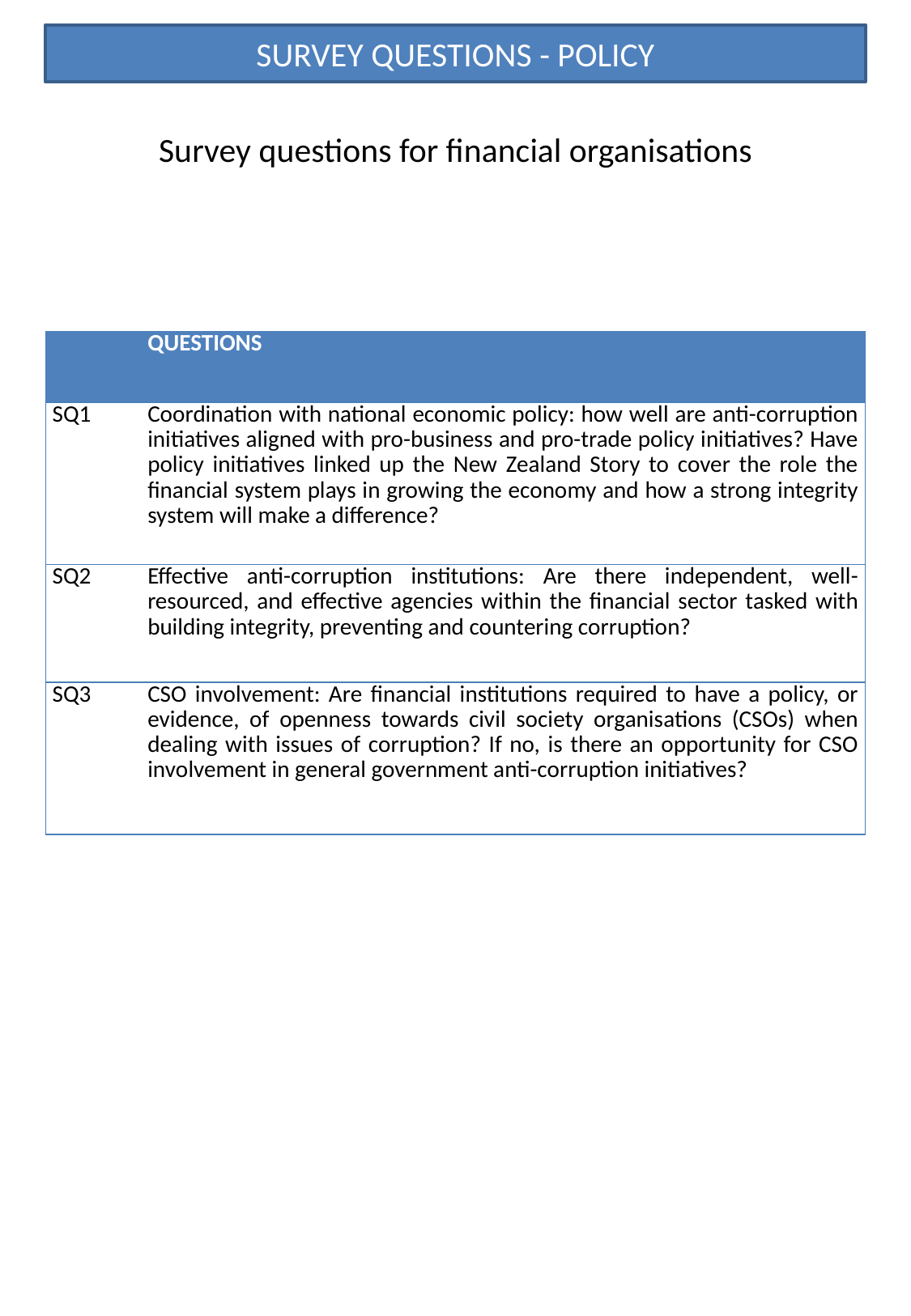

SURVEY QUESTIONS - POLICY
# Survey questions for financial organisations
|  | QUESTIONS |
| --- | --- |
| SQ1 | Coordination with national economic policy: how well are anti-corruption initiatives aligned with pro-business and pro-trade policy initiatives? Have policy initiatives linked up the New Zealand Story to cover the role the financial system plays in growing the economy and how a strong integrity system will make a difference? |
| SQ2 | Effective anti-corruption institutions: Are there independent, well-resourced, and effective agencies within the financial sector tasked with building integrity, preventing and countering corruption? |
| SQ3 | CSO involvement: Are financial institutions required to have a policy, or evidence, of openness towards civil society organisations (CSOs) when dealing with issues of corruption? If no, is there an opportunity for CSO involvement in general government anti-corruption initiatives? |